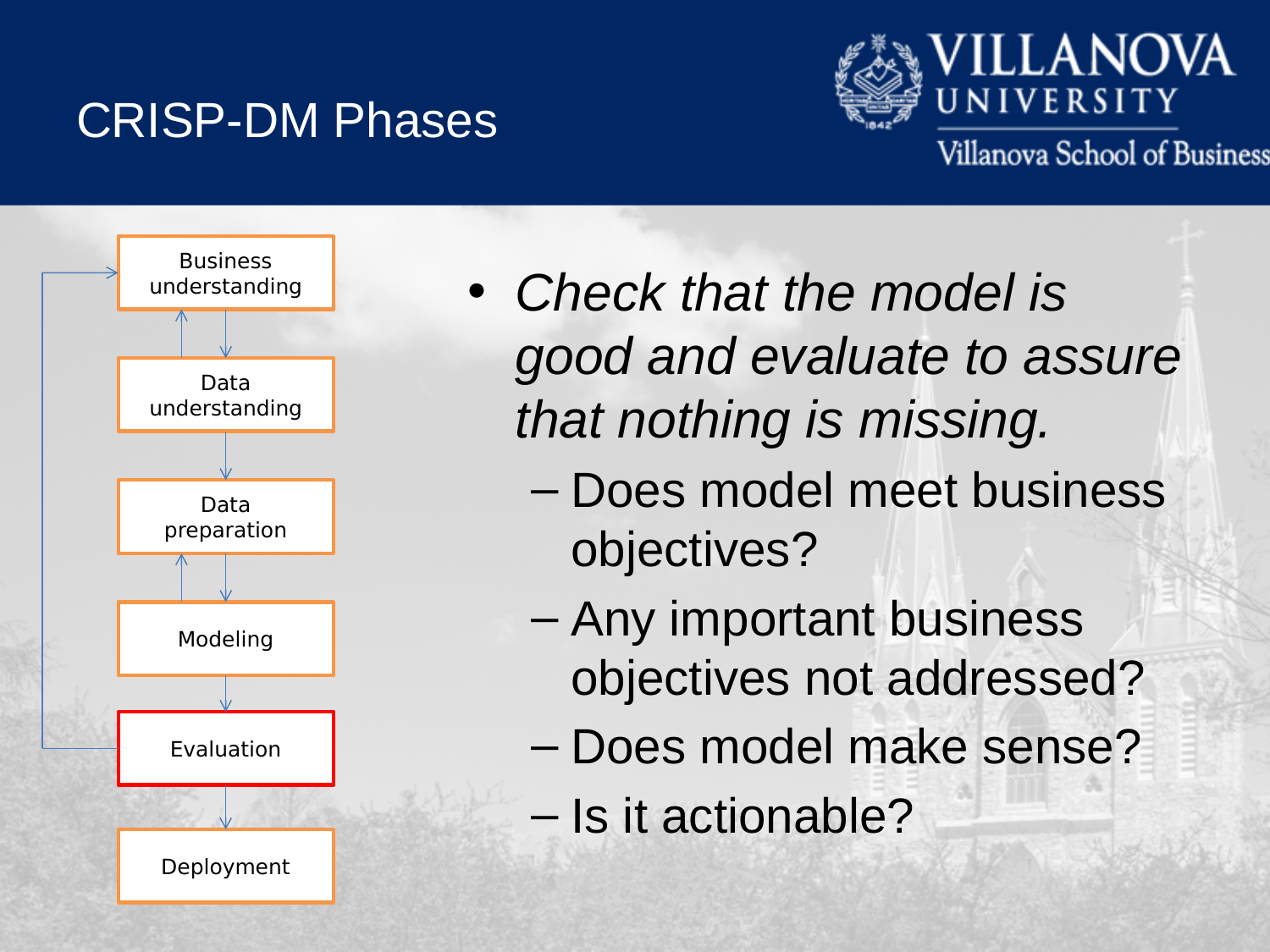

# CRISP-DM Phases
Business
understanding
Data
understanding
Data
preparation
Modeling
Evaluation
Deployment
Check that the model is good and evaluate to assure that nothing is missing.
Does model meet business objectives?
Any important business objectives not addressed?
Does model make sense?
Is it actionable?